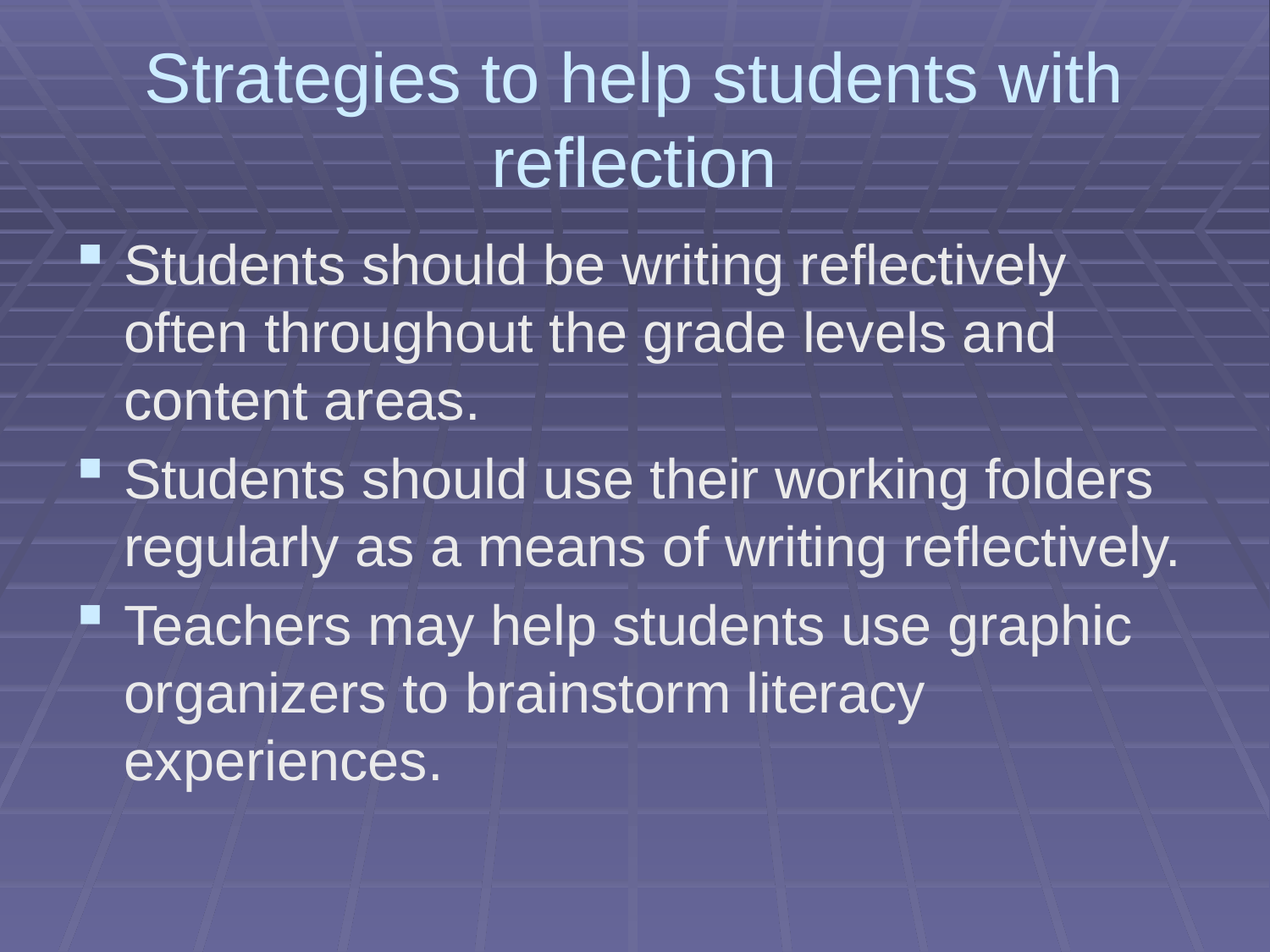

# Strategies to help students with reflection
Students should be writing reflectively often throughout the grade levels and content areas.
Students should use their working folders regularly as a means of writing reflectively.
Teachers may help students use graphic organizers to brainstorm literacy experiences.